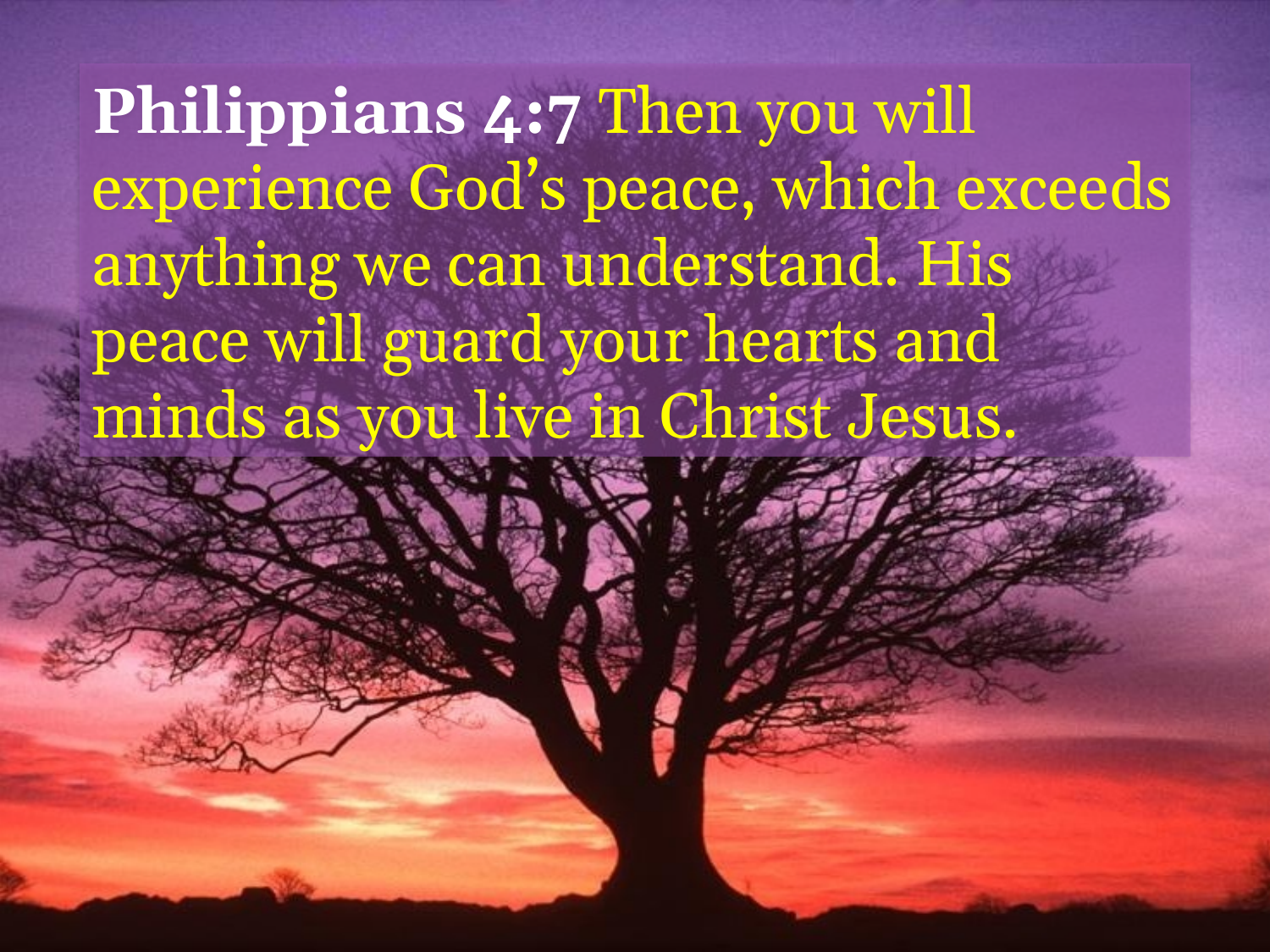

Philippians 4:7 Then you will experience God’s peace, which exceeds anything we can understand. His peace will guard your hearts and minds as you live in Christ Jesus.